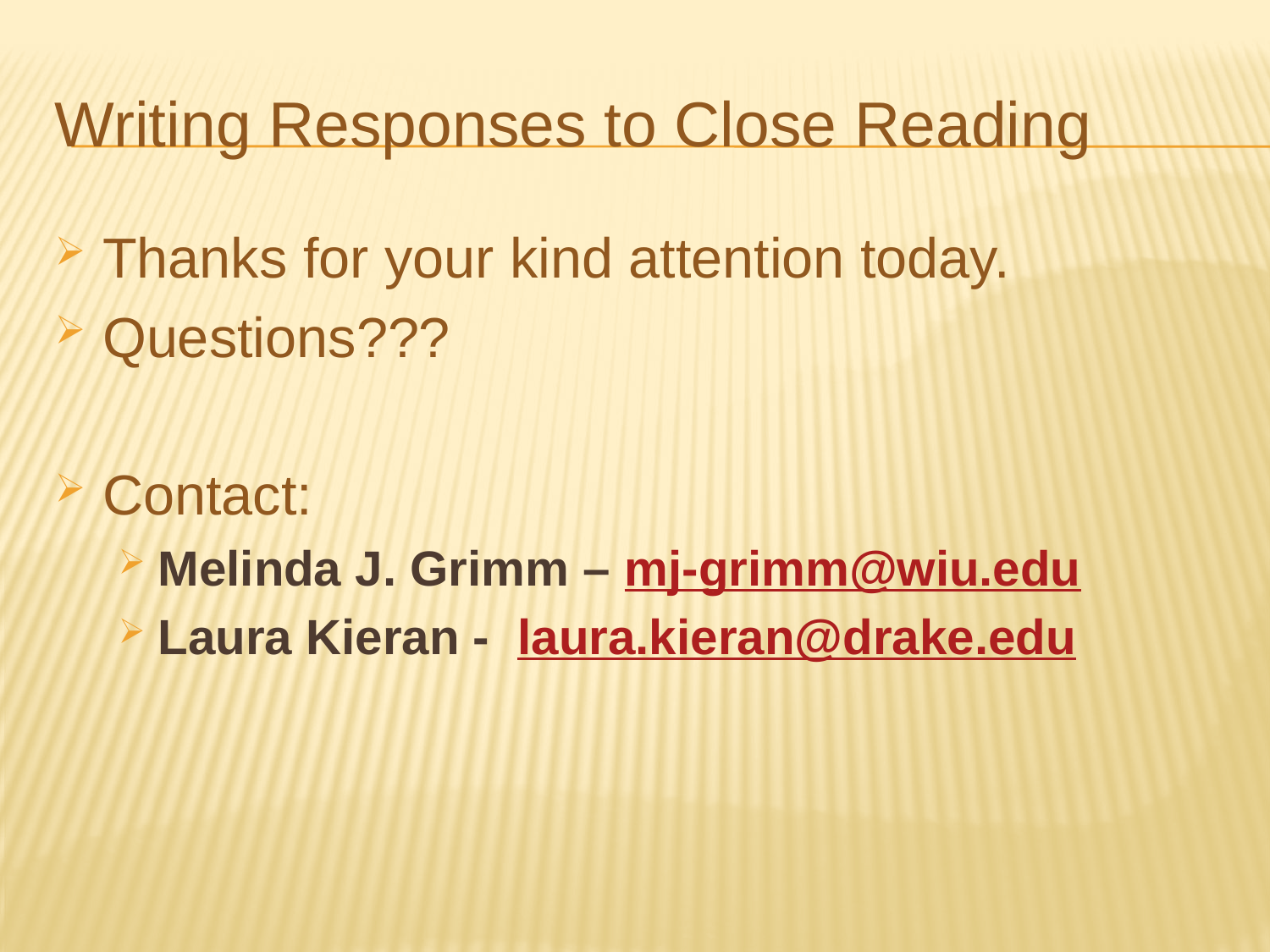

# Writing Responses to Close Reading
Thanks for your kind attention today.
Questions???

Contact:
Melinda J. Grimm – mj-grimm@wiu.edu
Laura Kieran -  laura.kieran@drake.edu